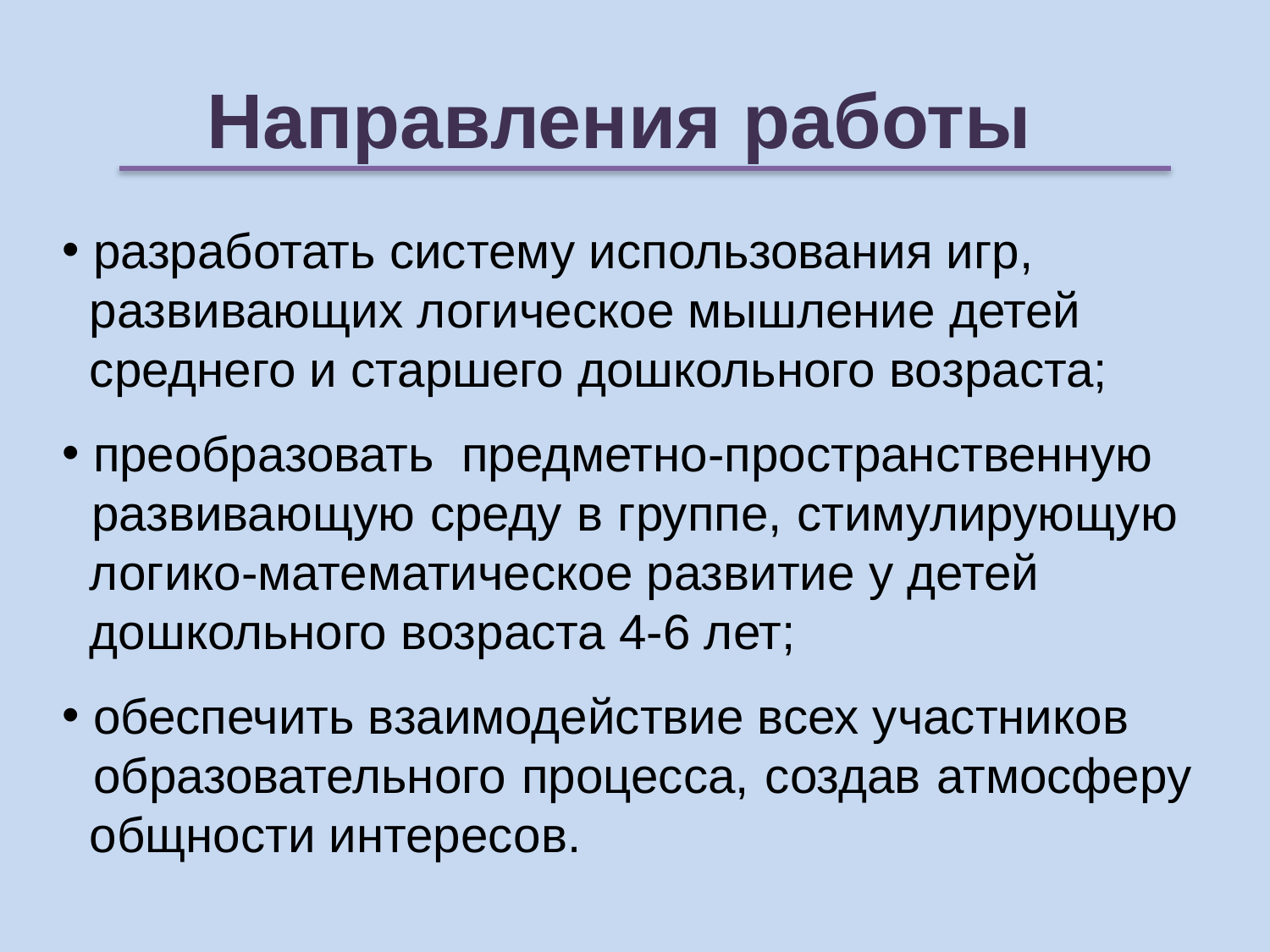

# Направления работы
 разработать систему использования игр,
  развивающих логическое мышление детей
  среднего и старшего дошкольного возраста;

 преобразовать  предметно-пространственную
  развивающую среду в группе, стимулирующую
  логико-математическое развитие у детей
  дошкольного возраста 4-6 лет;

 обеспечить взаимодействие всех участников
  образовательного процесса, создав атмосферу
  общности интересов.